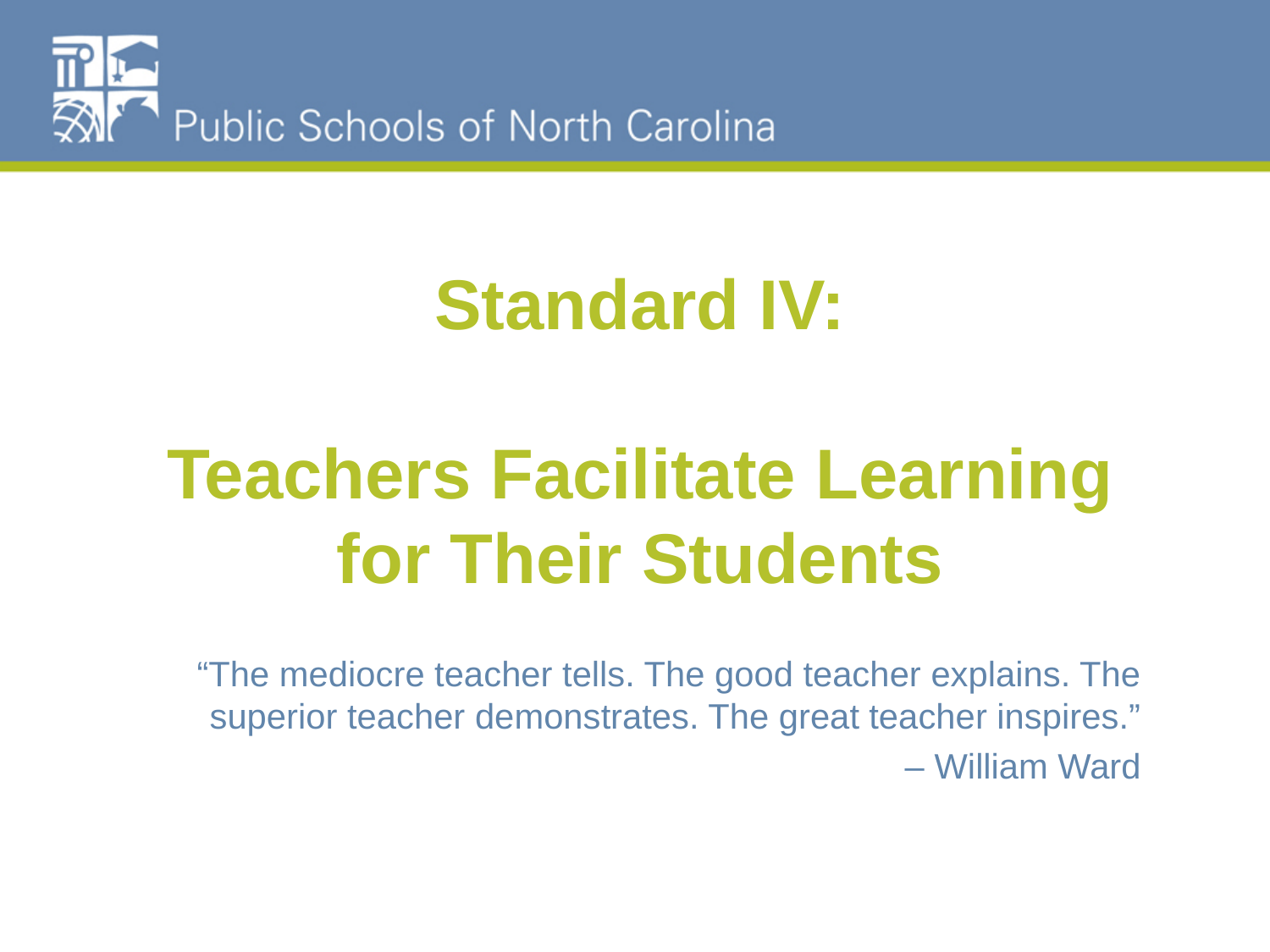

# Standard IV: Teachers Facilitate Learning for Their Students
“The mediocre teacher tells. The good teacher explains. The superior teacher demonstrates. The great teacher inspires.”
                                          – William Ward